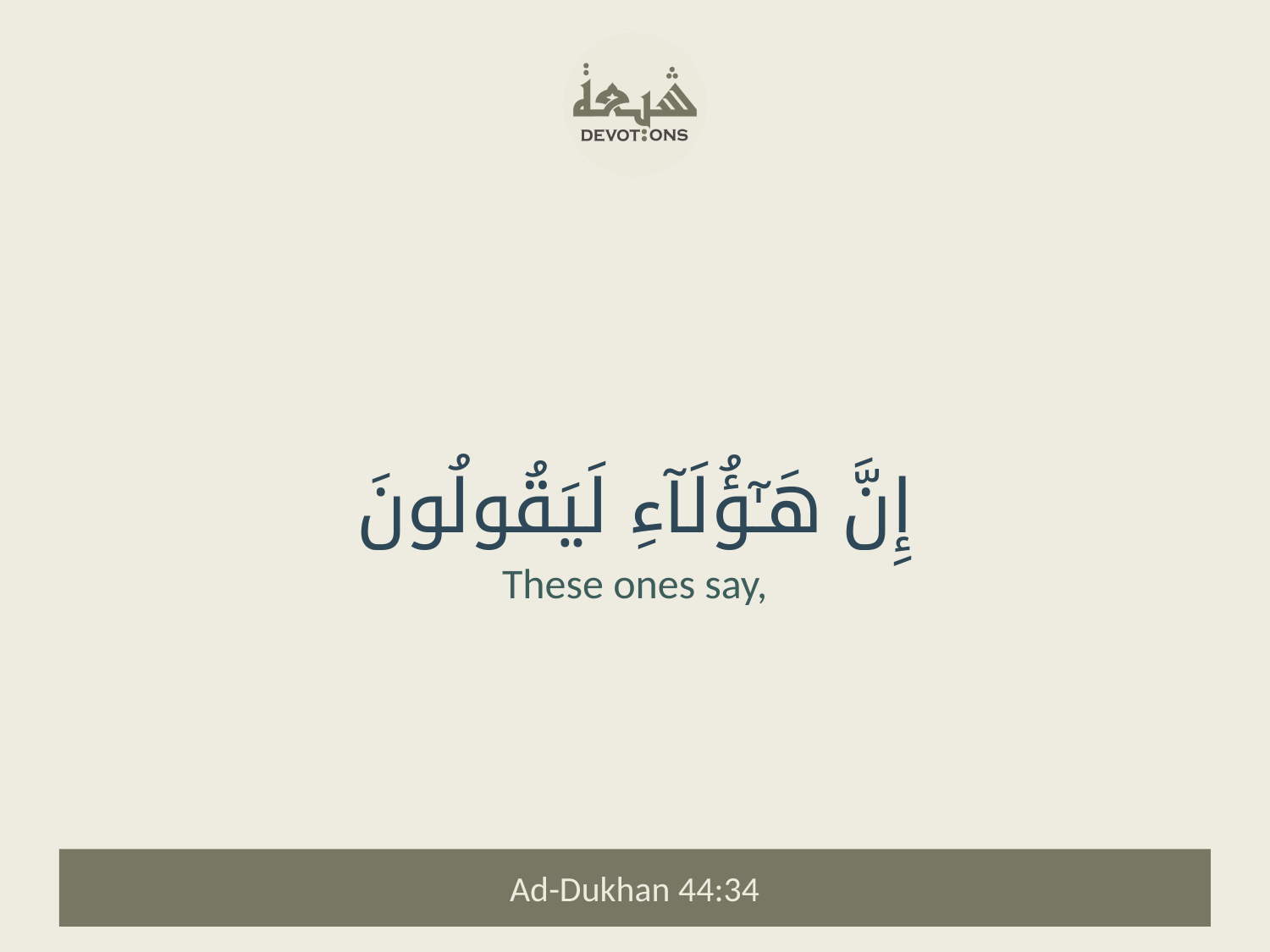

إِنَّ هَـٰٓؤُلَآءِ لَيَقُولُونَ
These ones say,
Ad-Dukhan 44:34